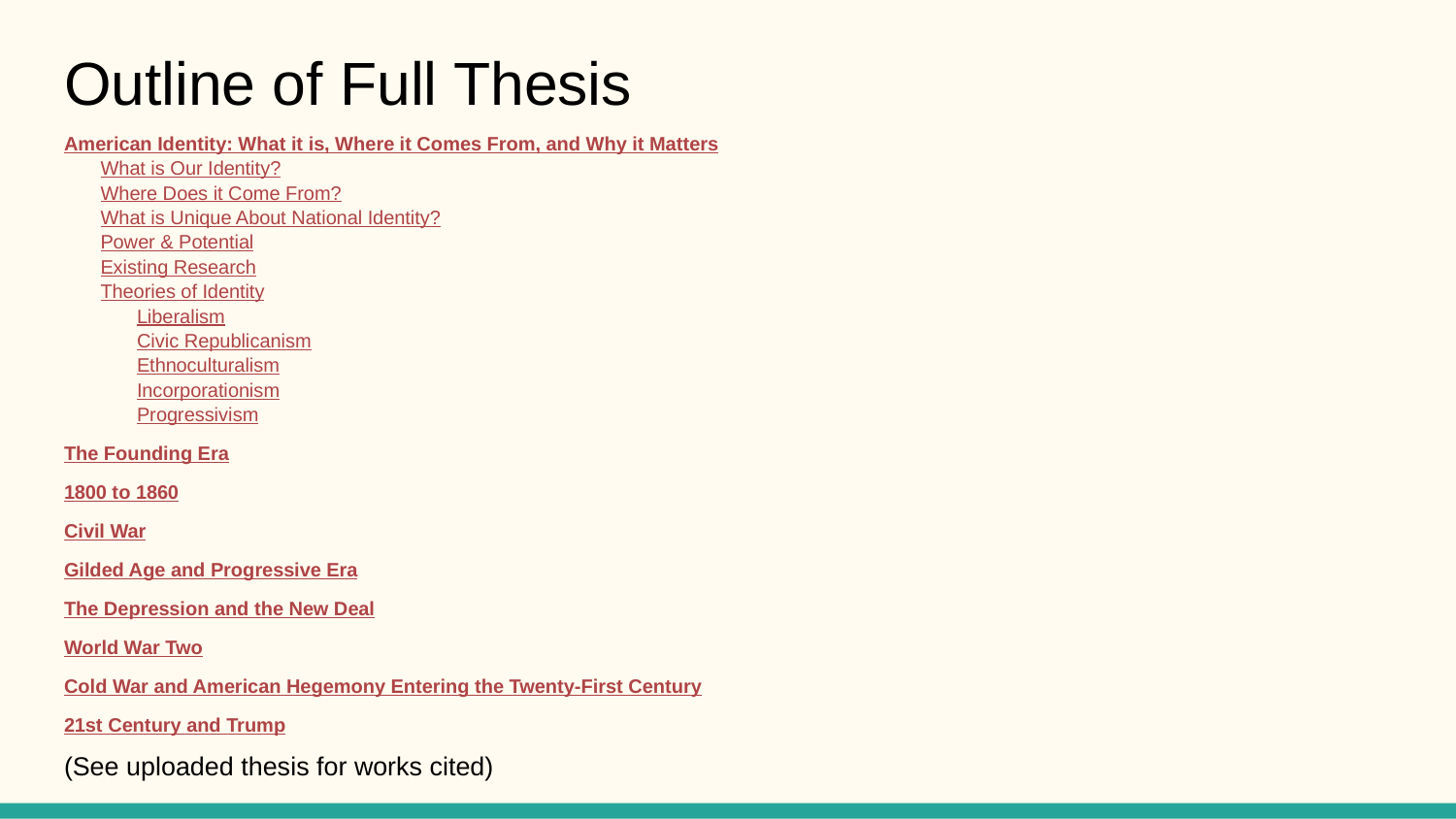

# Outline of Full Thesis
American Identity: What it is, Where it Comes From, and Why it Matters
What is Our Identity?
Where Does it Come From?
What is Unique About National Identity?
Power & Potential
Existing Research
Theories of Identity
Liberalism
Civic Republicanism
Ethnoculturalism
Incorporationism
Progressivism
The Founding Era
1800 to 1860
Civil War
Gilded Age and Progressive Era
The Depression and the New Deal
World War Two
Cold War and American Hegemony Entering the Twenty-First Century
21st Century and Trump
(See uploaded thesis for works cited)